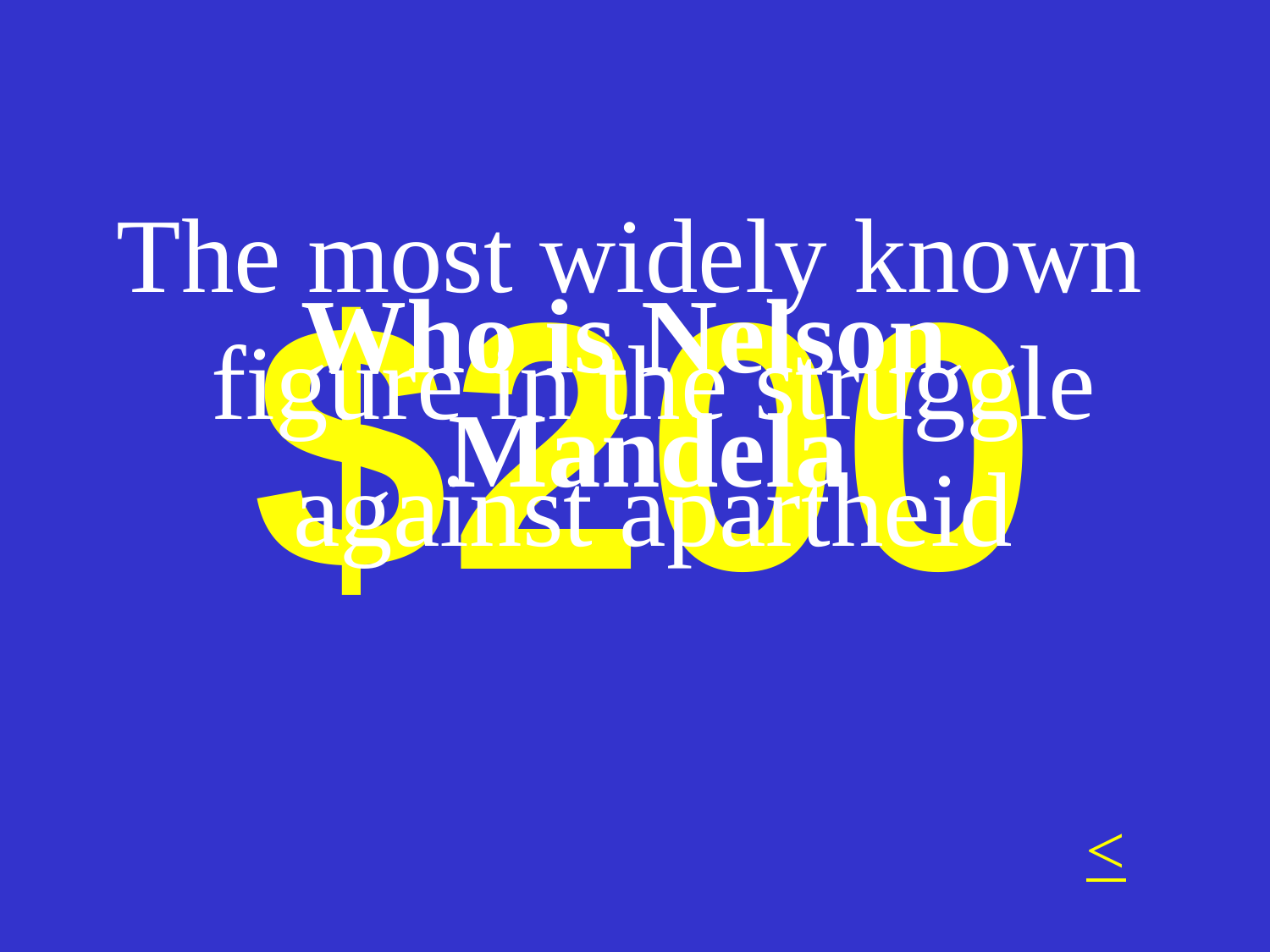

The most widely known figure in the struggle against apartheid
Who is Nelson Mandela
# $200
<